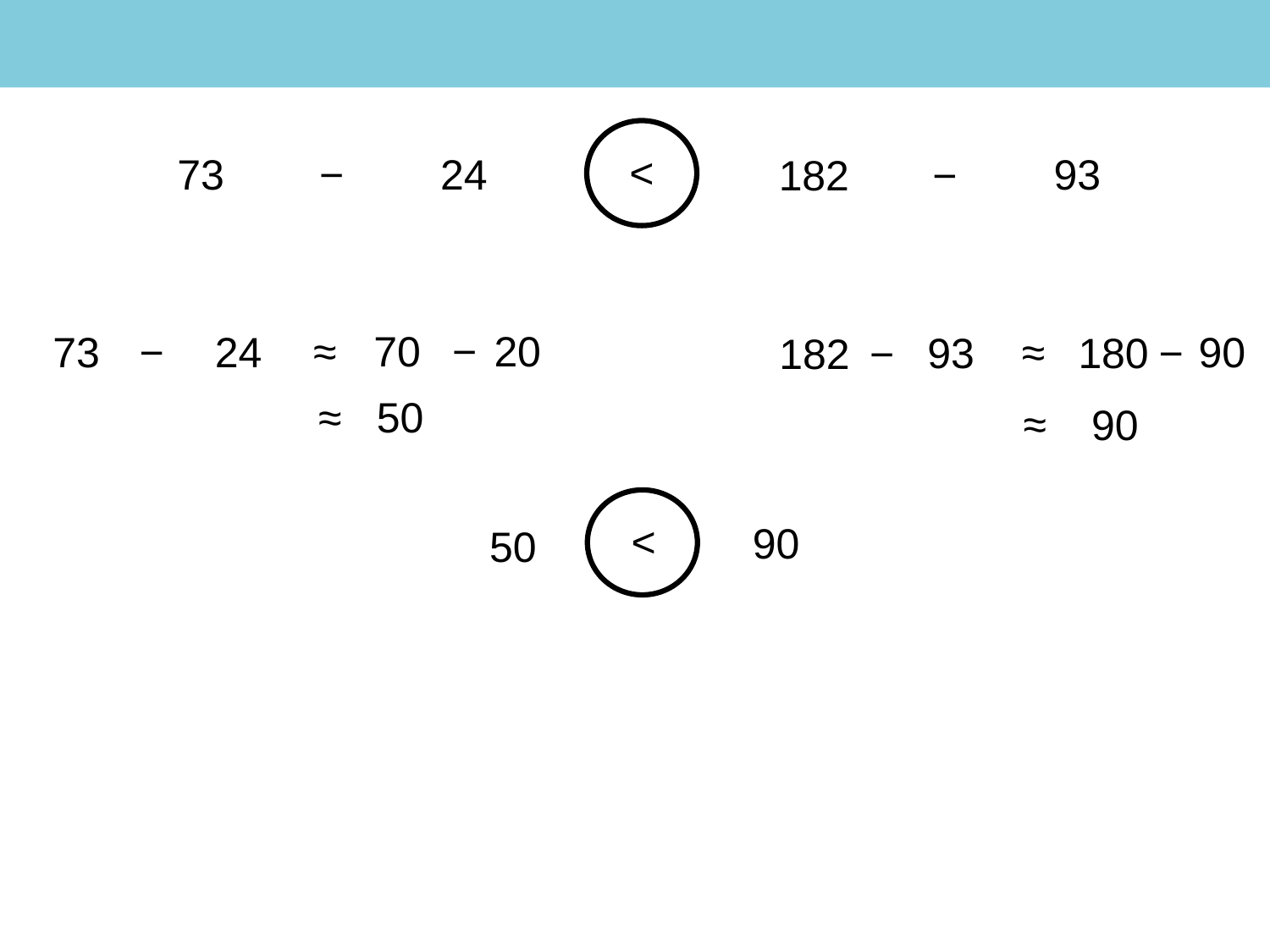

<
24
73
−
93
182
−
≈
20
70
−
24
73
−
≈
90
180
−
93
182
−
≈
50
≈
90

<
90
50